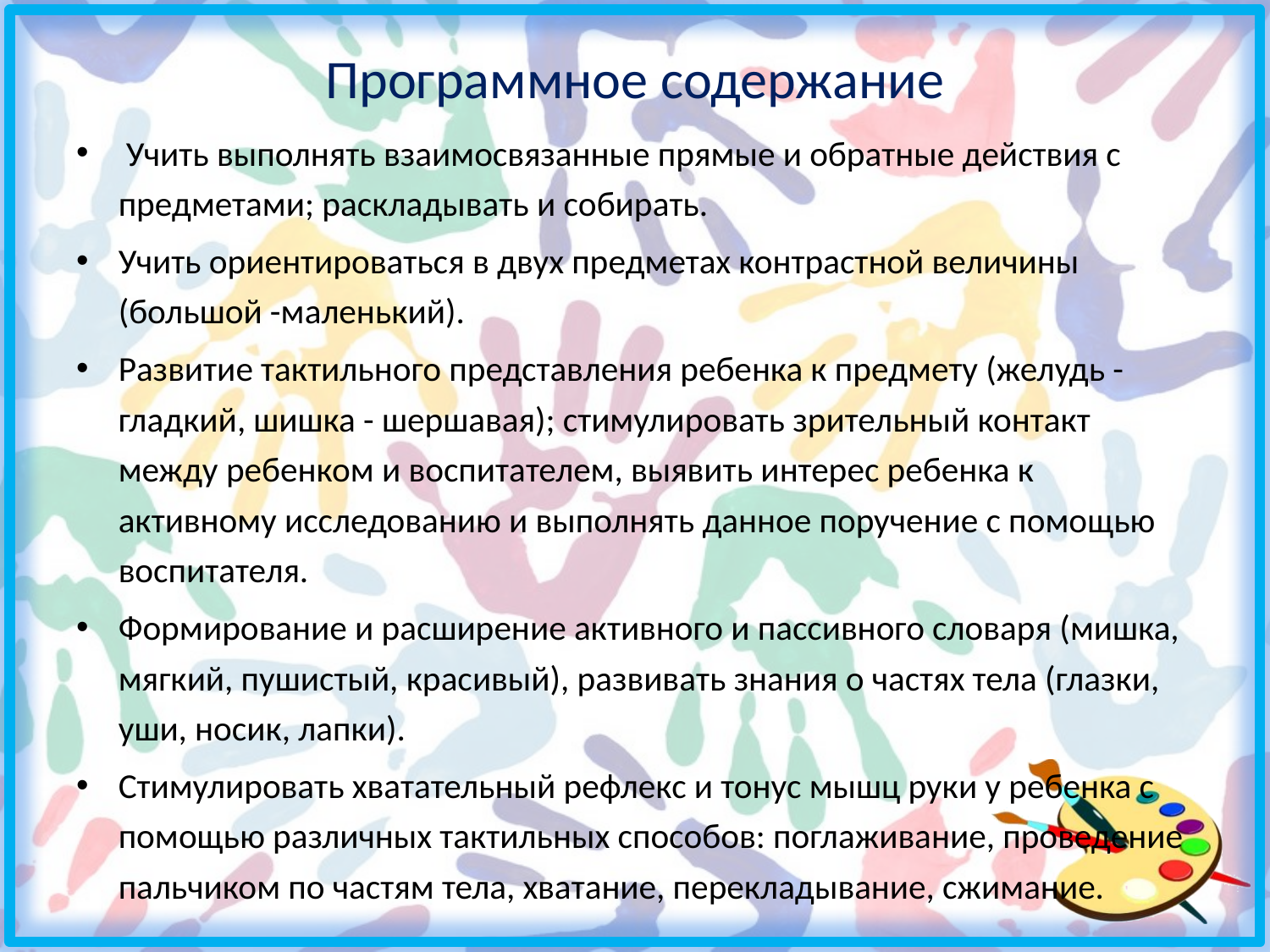

# Программное содержание
 Учить выполнять взаимосвязанные прямые и обратные действия с предметами; раскладывать и собирать.
Учить ориентироваться в двух предметах контрастной величины (большой -маленький).
Развитие тактильного представления ребенка к предмету (желудь - гладкий, шишка - шершавая); стимулировать зрительный контакт между ребенком и воспитателем, выявить интерес ребенка к активному исследованию и выполнять данное поручение с помощью воспитателя.
Формирование и расширение активного и пассивного словаря (мишка, мягкий, пушистый, красивый), развивать знания о частях тела (глазки, уши, носик, лапки).
Стимулировать хватательный рефлекс и тонус мышц руки у ребенка с помощью различных тактильных способов: поглаживание, проведение пальчиком по частям тела, хватание, перекладывание, сжимание.